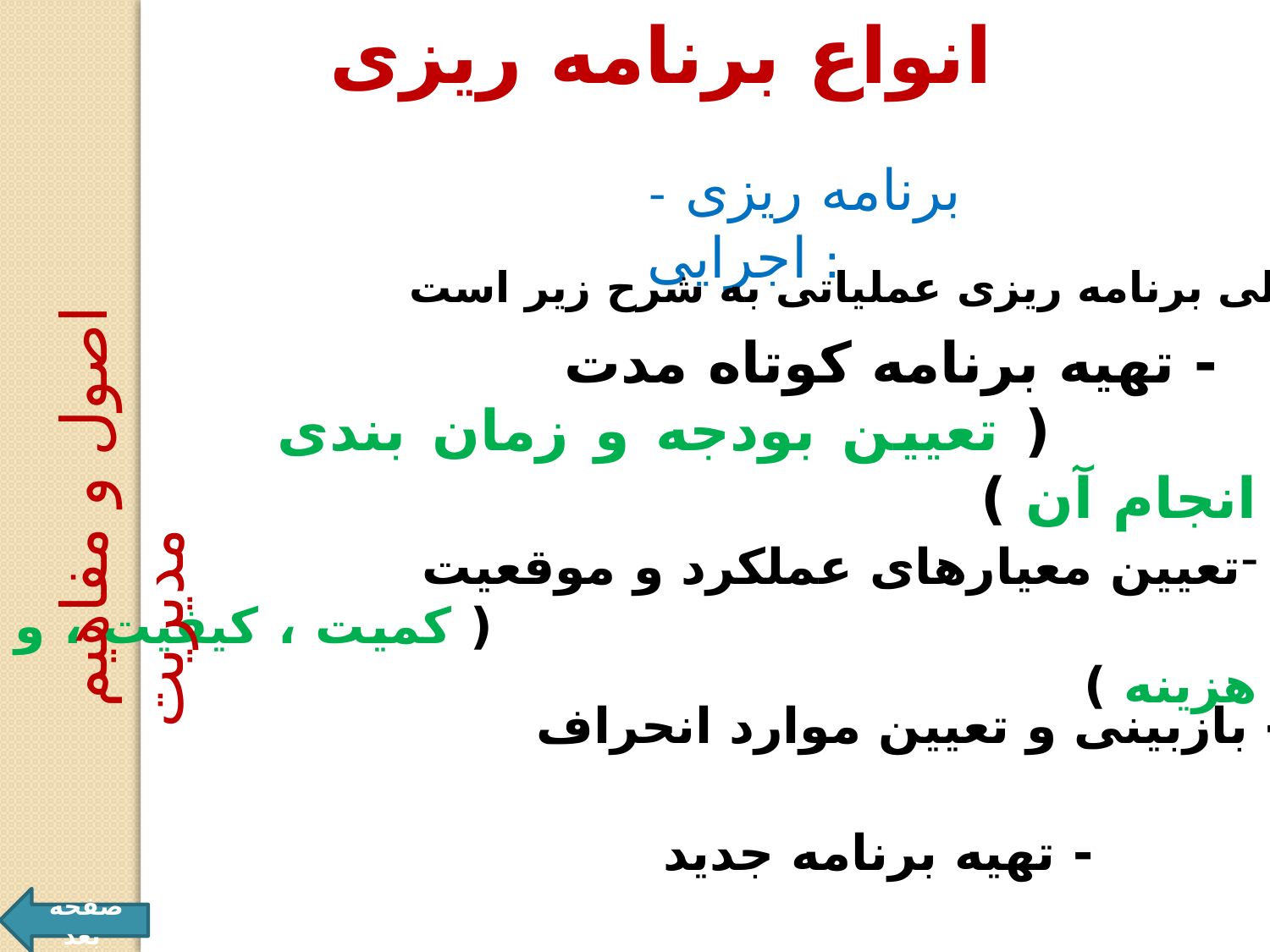

انواع برنامه ریزی
- برنامه ریزی اجرایی :
توالی برنامه ریزی عملیاتی به شرح زیر است
  - تهیه برنامه کوتاه مدت
        ( تعیین بودجه و زمان بندی  انجام آن )
اصول و مفاهيم  مديريت
تعیین معیارهای عملکرد و موقعیت
                                        ( کمیت ، کیفیت ، و هزینه )
  - بازبینی و تعیین موارد انحراف
- تهیه برنامه جدید
صفحه  بعد